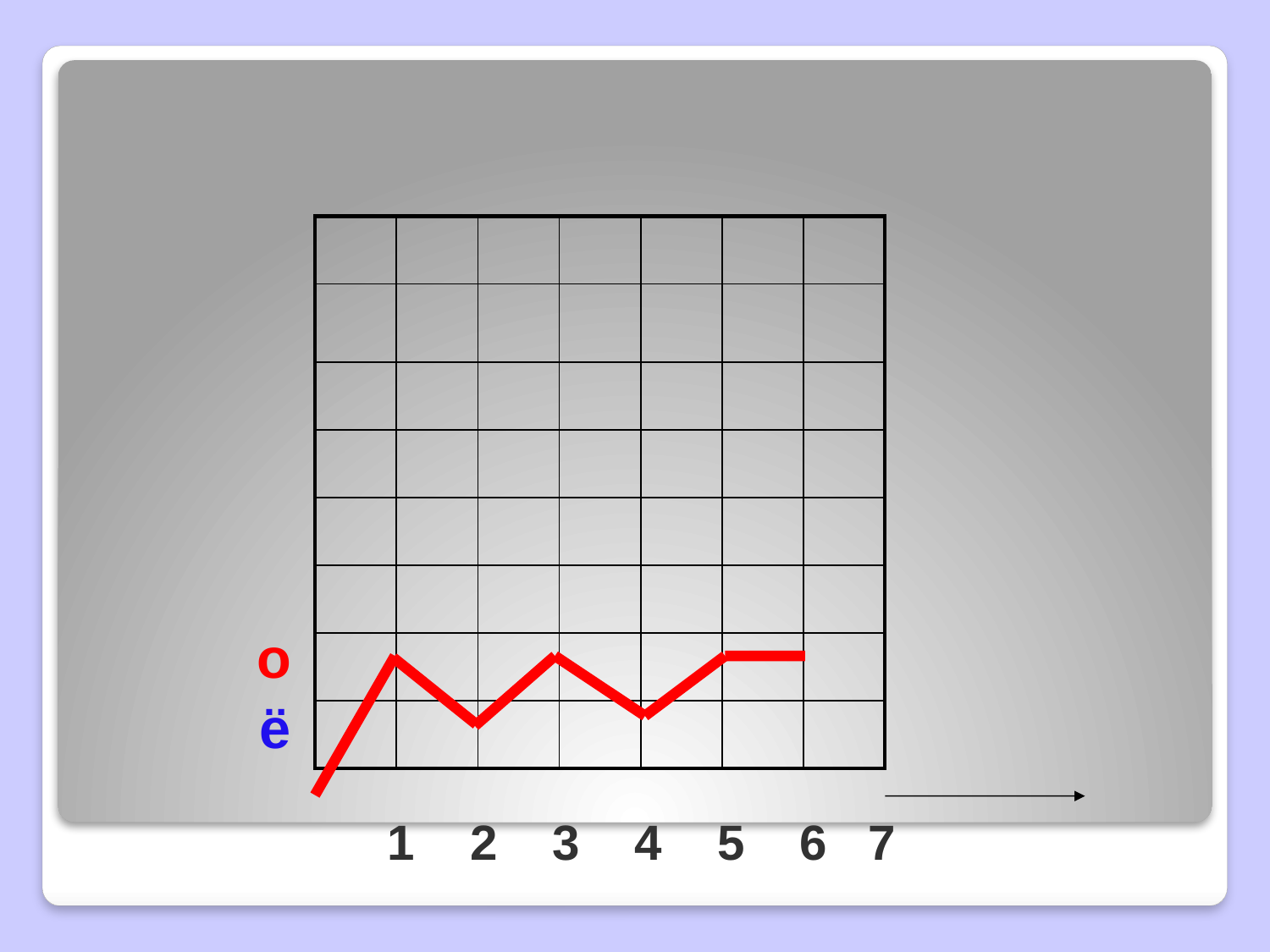

|  |  |  |  |  |  |  |
| --- | --- | --- | --- | --- | --- | --- |
|  |  |  |  |  |  |  |
|  |  |  |  |  |  |  |
|  |  |  |  |  |  |  |
|  |  |  |  |  |  |  |
|  |  |  |  |  |  |  |
|  |  |  |  |  |  |  |
|  |  |  |  |  |  |  |
о

#

ё

1    2    3    4    5    6   7